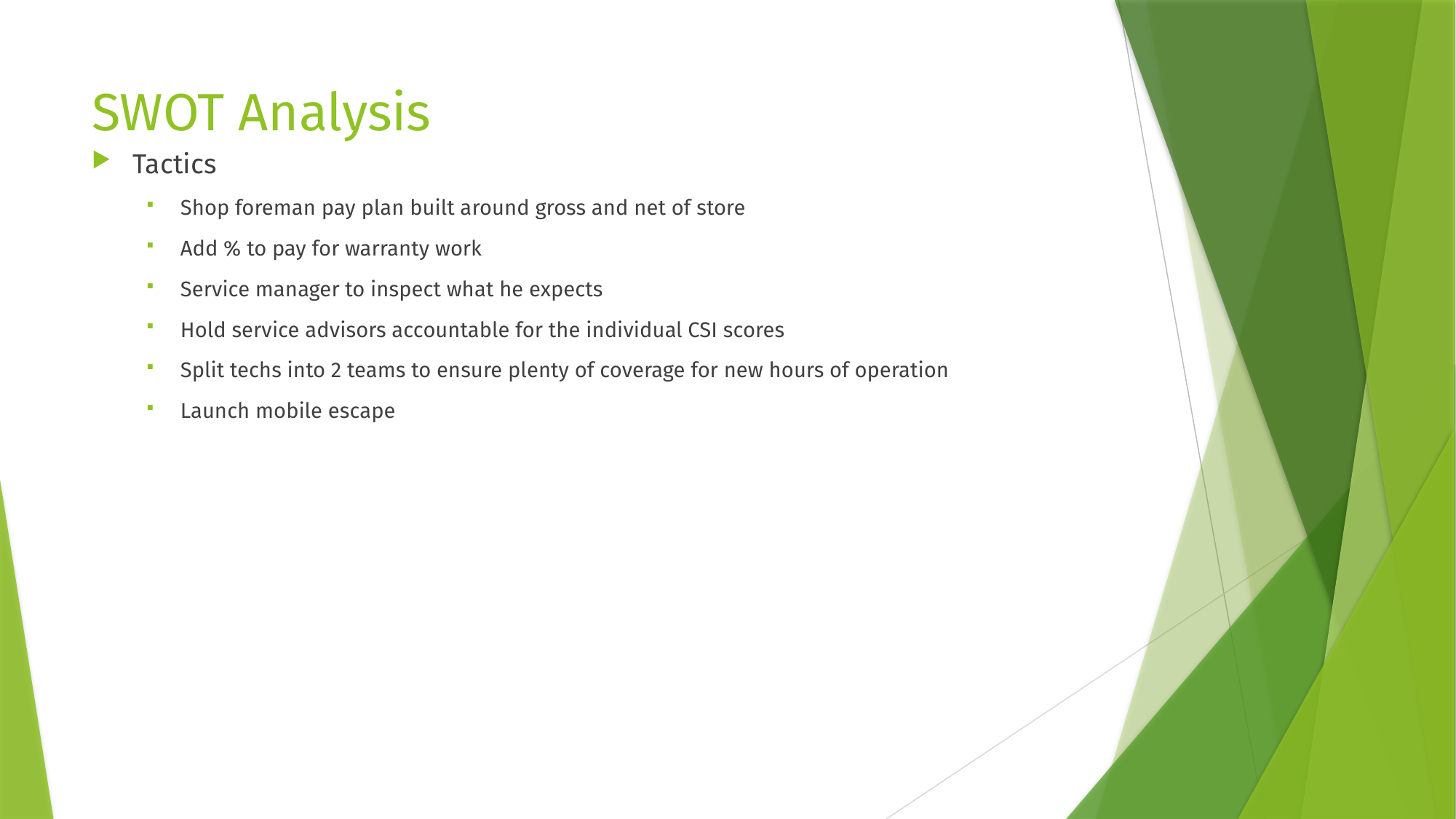

# SWOT Analysis
Tactics
Shop foreman pay plan built around gross and net of store
Add % to pay for warranty work
Service manager to inspect what he expects
Hold service advisors accountable for the individual CSI scores
Split techs into 2 teams to ensure plenty of coverage for new hours of operation
Launch mobile escape